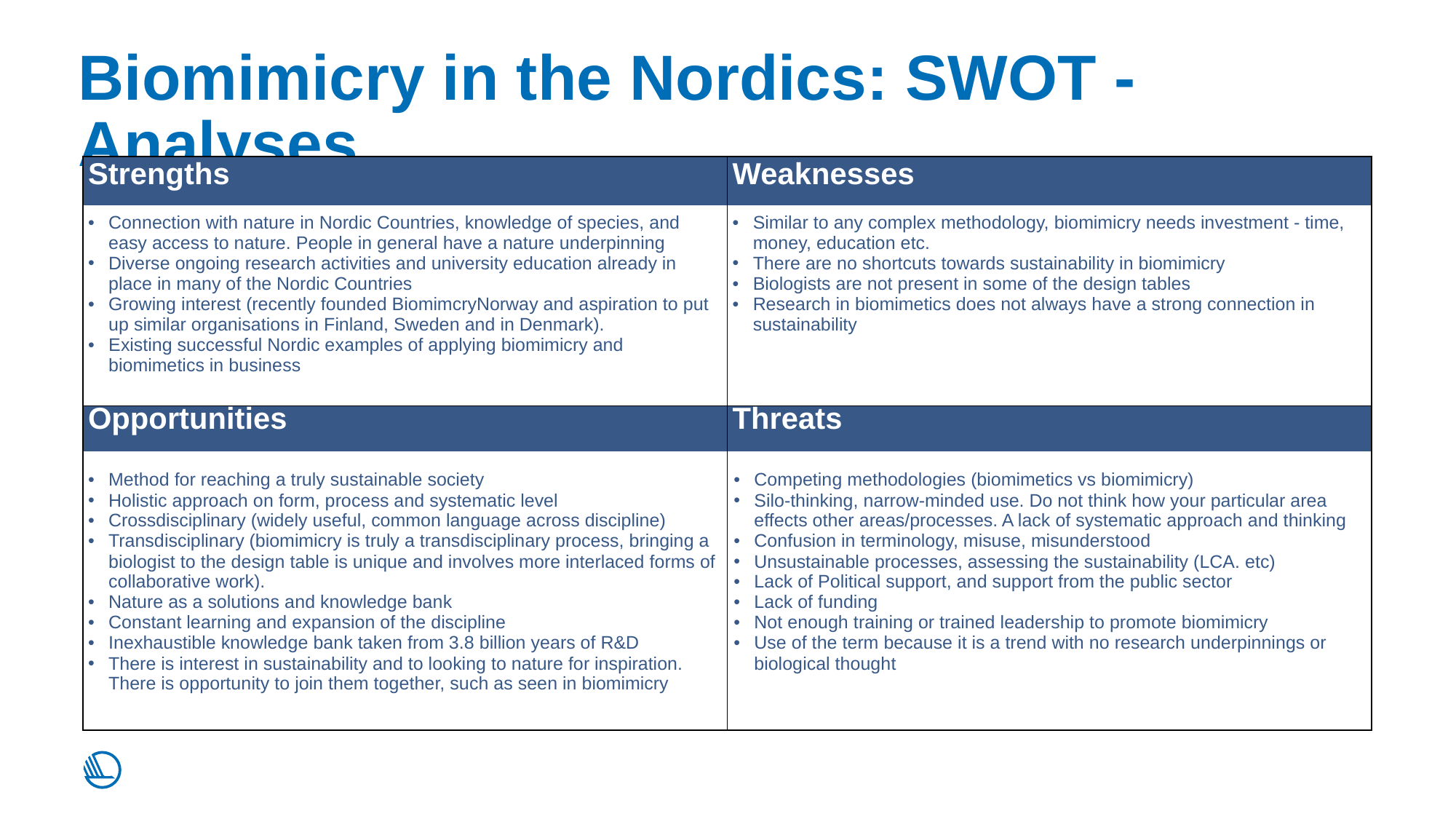

# Biomimicry in the Nordics: SWOT -Analyses
| Strengths | Weaknesses |
| --- | --- |
| Connection with nature in Nordic Countries, knowledge of species, and easy access to nature. People in general have a nature underpinning Diverse ongoing research activities and university education already in place in many of the Nordic Countries Growing interest (recently founded BiomimcryNorway and aspiration to put up similar organisations in Finland, Sweden and in Denmark). Existing successful Nordic examples of applying biomimicry and biomimetics in business | Similar to any complex methodology, biomimicry needs investment - time, money, education etc. There are no shortcuts towards sustainability in biomimicry Biologists are not present in some of the design tables Research in biomimetics does not always have a strong connection in sustainability |
| Opportunities | Threats |
| Method for reaching a truly sustainable society Holistic approach on form, process and systematic level Crossdisciplinary (widely useful, common language across discipline) Transdisciplinary (biomimicry is truly a transdisciplinary process, bringing a biologist to the design table is unique and involves more interlaced forms of collaborative work). Nature as a solutions and knowledge bank Constant learning and expansion of the discipline Inexhaustible knowledge bank taken from 3.8 billion years of R&D There is interest in sustainability and to looking to nature for inspiration. There is opportunity to join them together, such as seen in biomimicry | Competing methodologies (biomimetics vs biomimicry) Silo-thinking, narrow-minded use. Do not think how your particular area effects other areas/processes. A lack of systematic approach and thinking Confusion in terminology, misuse, misunderstood Unsustainable processes, assessing the sustainability (LCA. etc) Lack of Political support, and support from the public sector Lack of funding Not enough training or trained leadership to promote biomimicry Use of the term because it is a trend with no research underpinnings or biological thought |